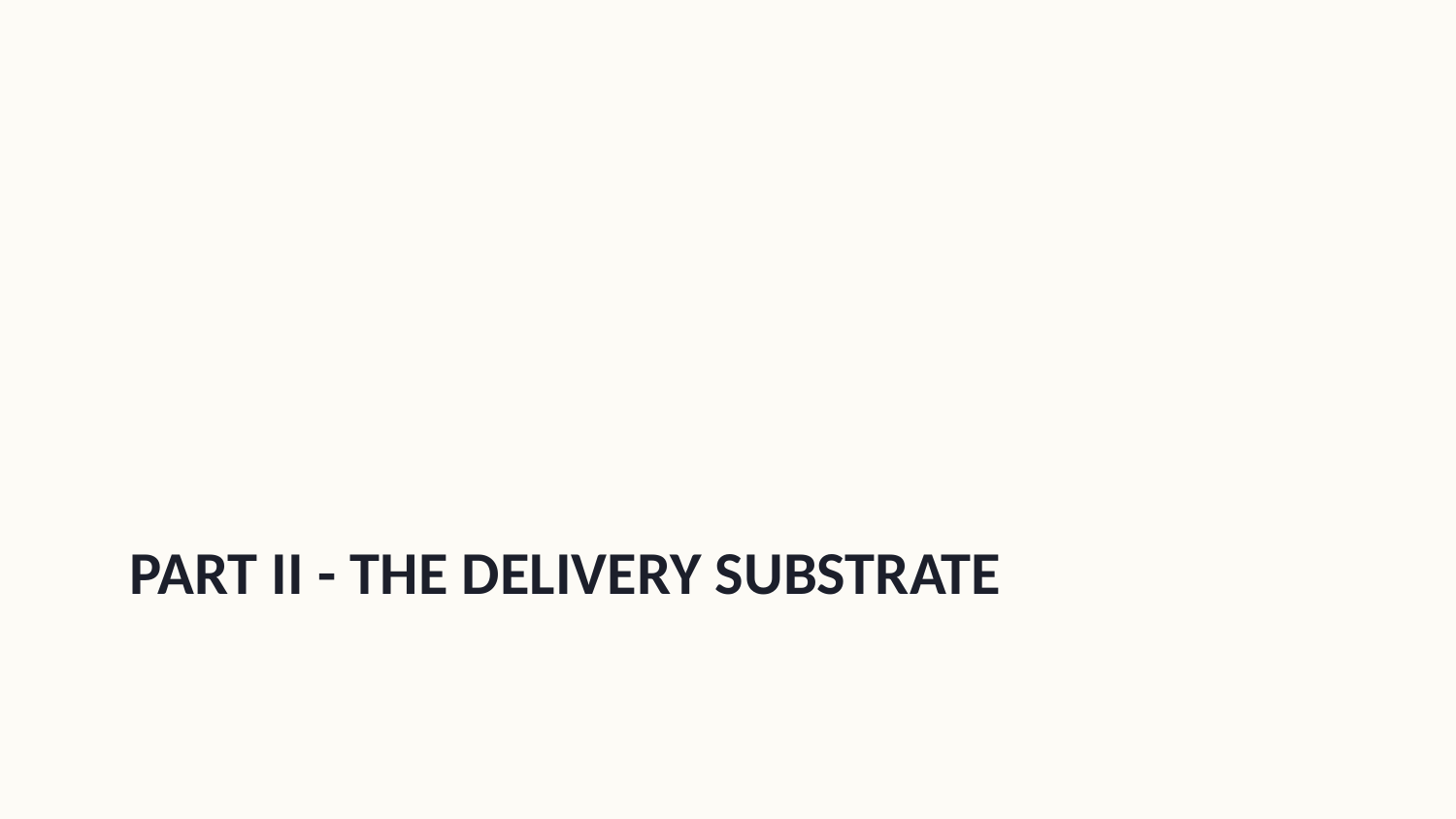

# Part II - The delivery substrate